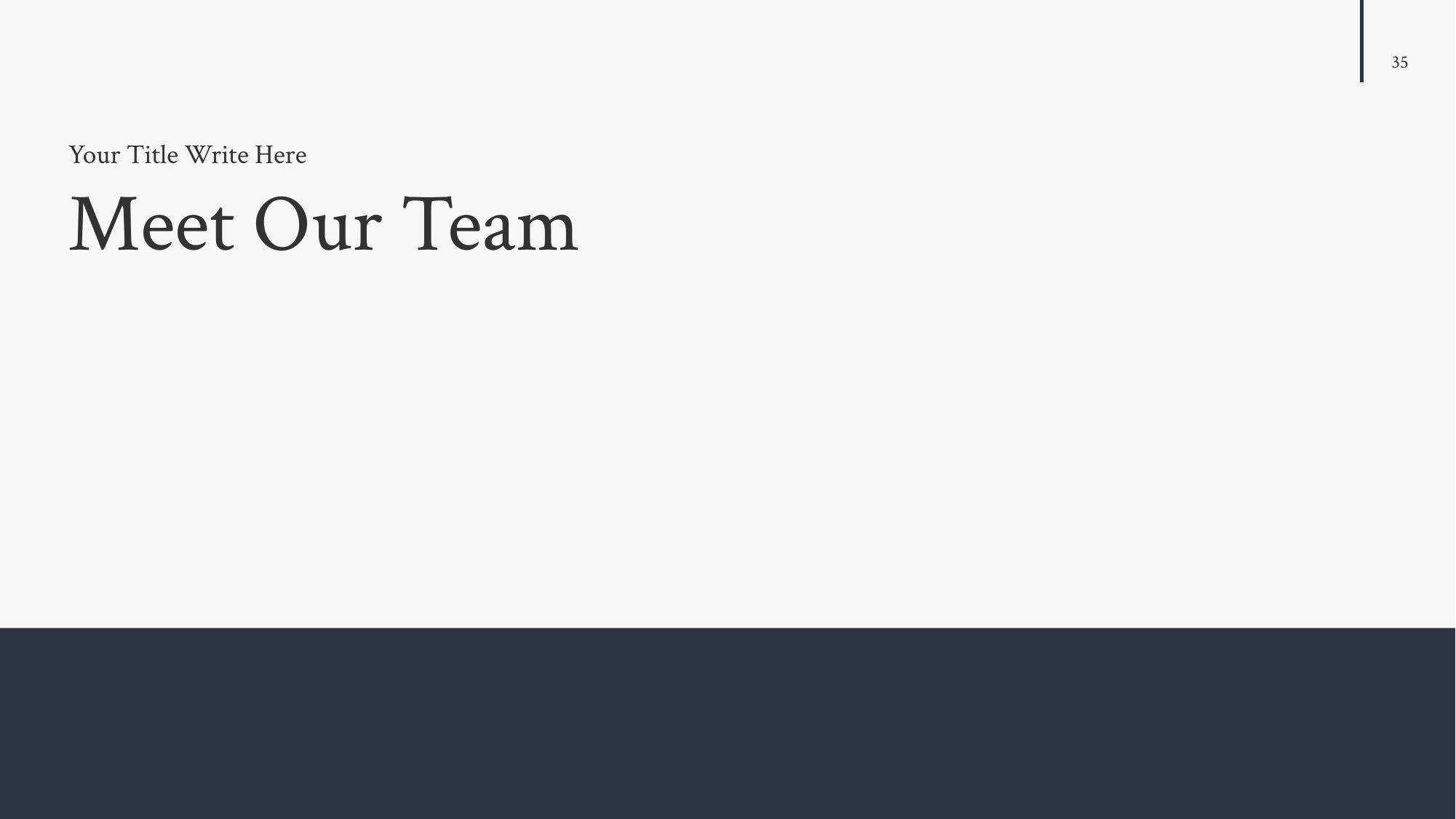

Your Title Write Here
Meet Our Team